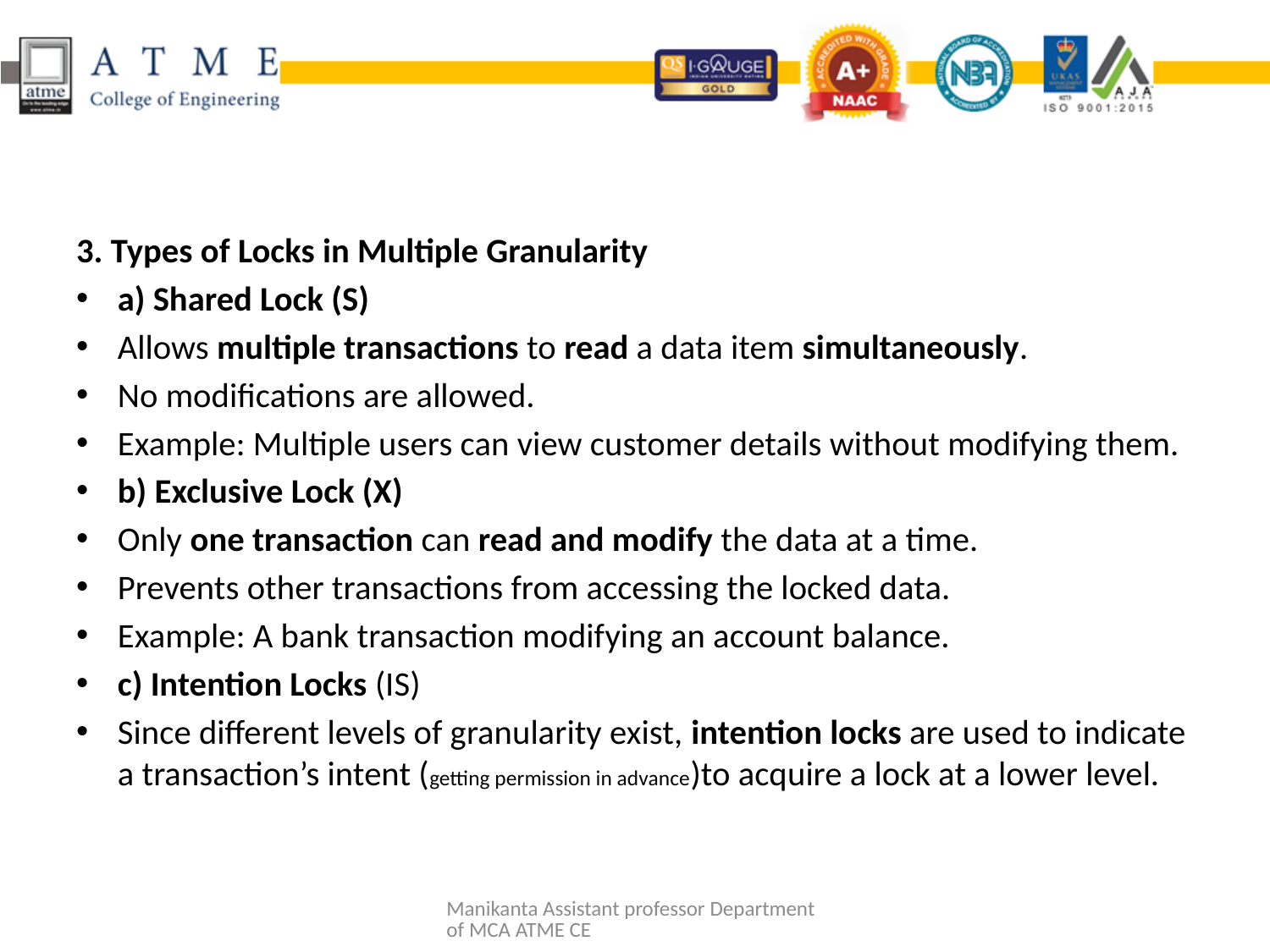

#
3. Types of Locks in Multiple Granularity
a) Shared Lock (S)
Allows multiple transactions to read a data item simultaneously.
No modifications are allowed.
Example: Multiple users can view customer details without modifying them.
b) Exclusive Lock (X)
Only one transaction can read and modify the data at a time.
Prevents other transactions from accessing the locked data.
Example: A bank transaction modifying an account balance.
c) Intention Locks (IS)
Since different levels of granularity exist, intention locks are used to indicate a transaction’s intent (getting permission in advance)to acquire a lock at a lower level.

Manikanta Assistant professor Department of MCA ATME CE